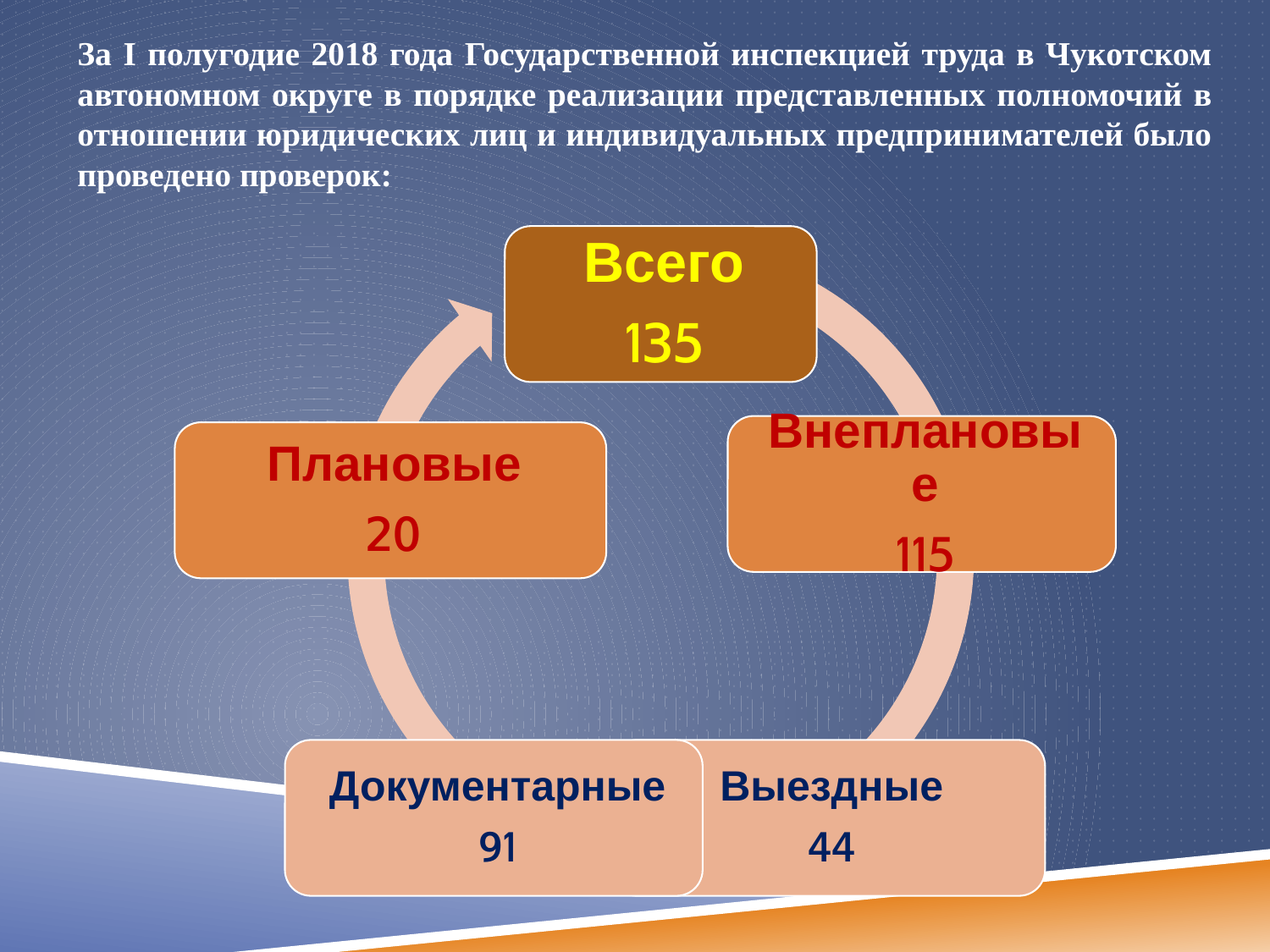

За I полугодие 2018 года Государственной инспекцией труда в Чукотском автономном округе в порядке реализации представленных полномочий в отношении юридических лиц и индивидуальных предпринимателей было проведено проверок:
Всего
135
Внеплановые
115
Выездные
44
Документарные
91
Плановые
20